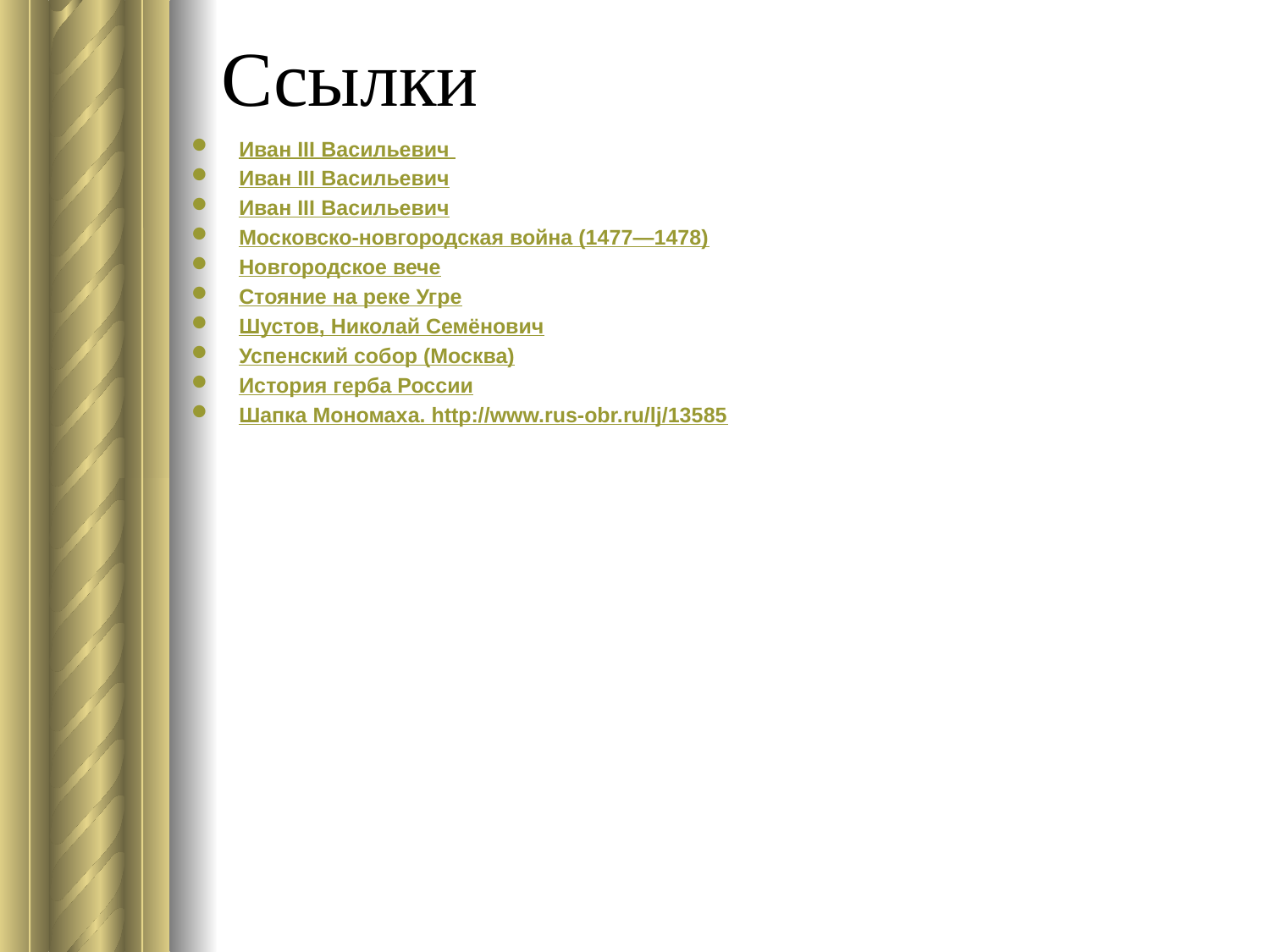

# Ссылки
Иван III Васильевич
Иван III Васильевич
Иван III Васильевич
Московско-новгородская война (1477—1478)
Новгородское вече
Стояние на реке Угре
Шустов, Николай Семёнович
Успенский собор (Москва)
История герба России
Шапка Мономаха. http://www.rus-obr.ru/lj/13585